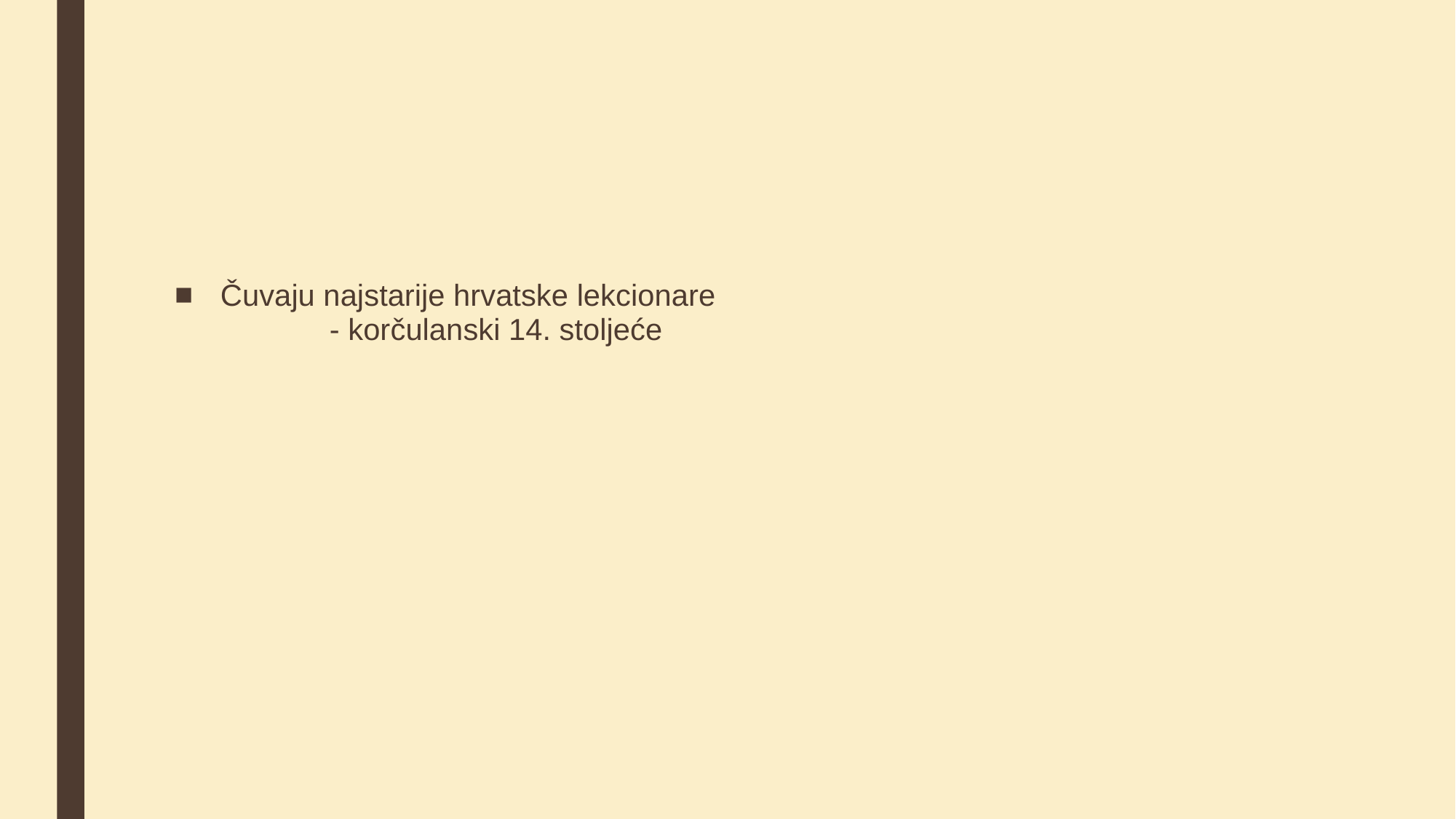

#
Čuvaju najstarije hrvatske lekcionare
	- korčulanski 14. stoljeće